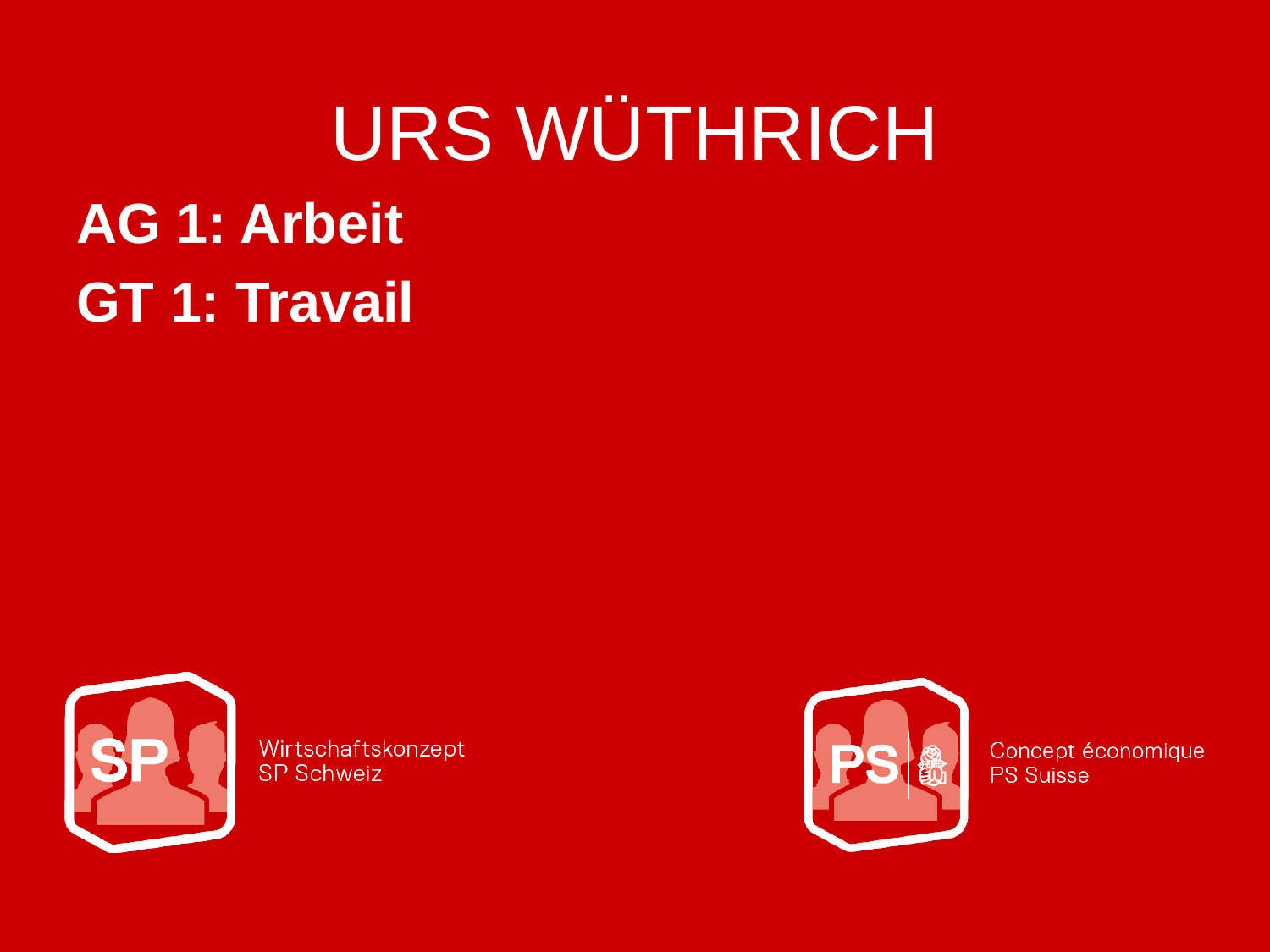

URS WÜTHRICH
AG 1: Arbeit
GT 1: Travail